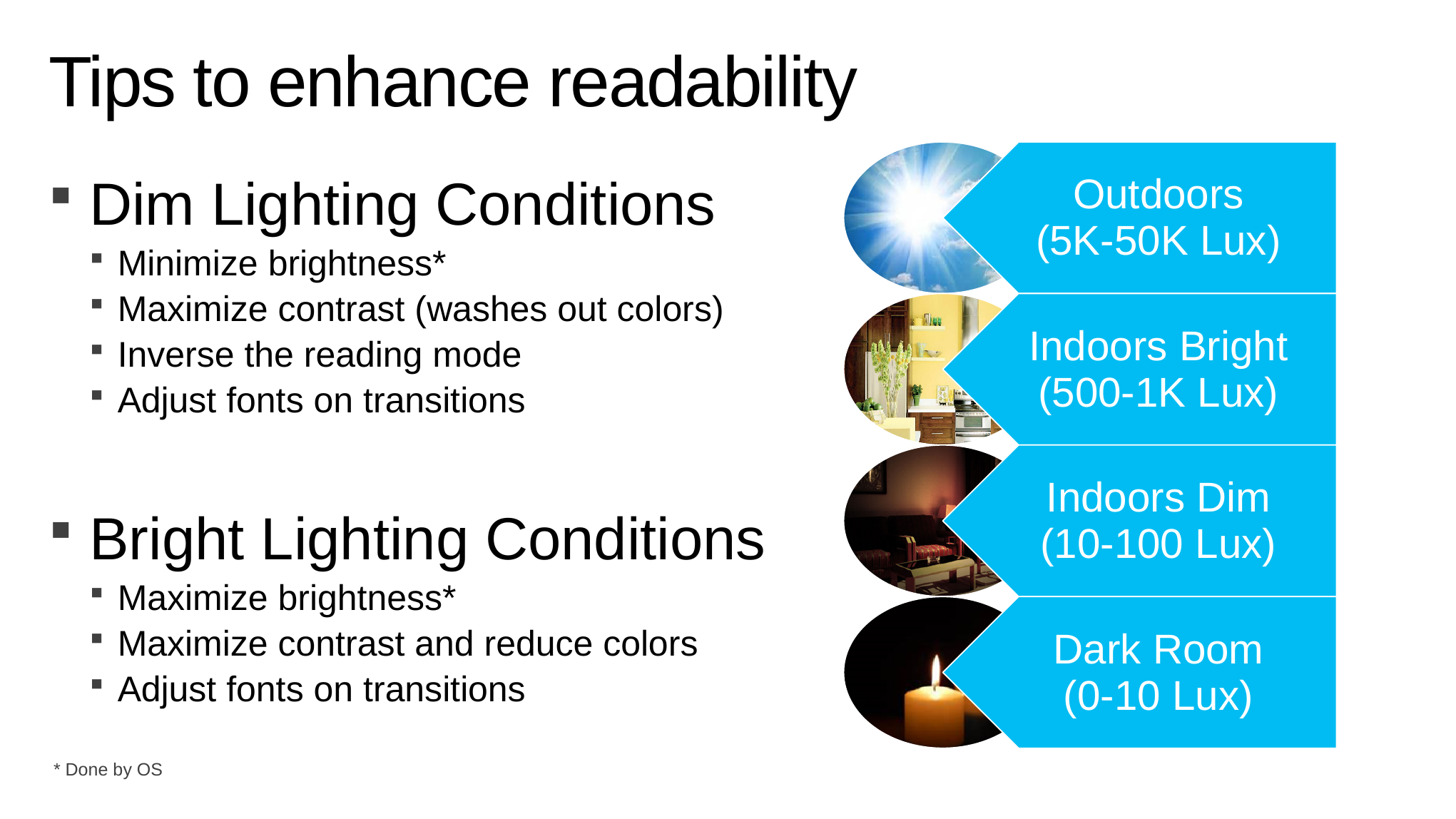

# Tips to enhance readability
Outdoors
(5K-50K Lux)
Indoors Bright
(500-1K Lux)
Indoors Dim
(10-100 Lux)
Dark Room
(0-10 Lux)
Dim Lighting Conditions
Minimize brightness*
Maximize contrast (washes out colors)
Inverse the reading mode
Adjust fonts on transitions

Bright Lighting Conditions
Maximize brightness*
Maximize contrast and reduce colors
Adjust fonts on transitions
* Done by OS